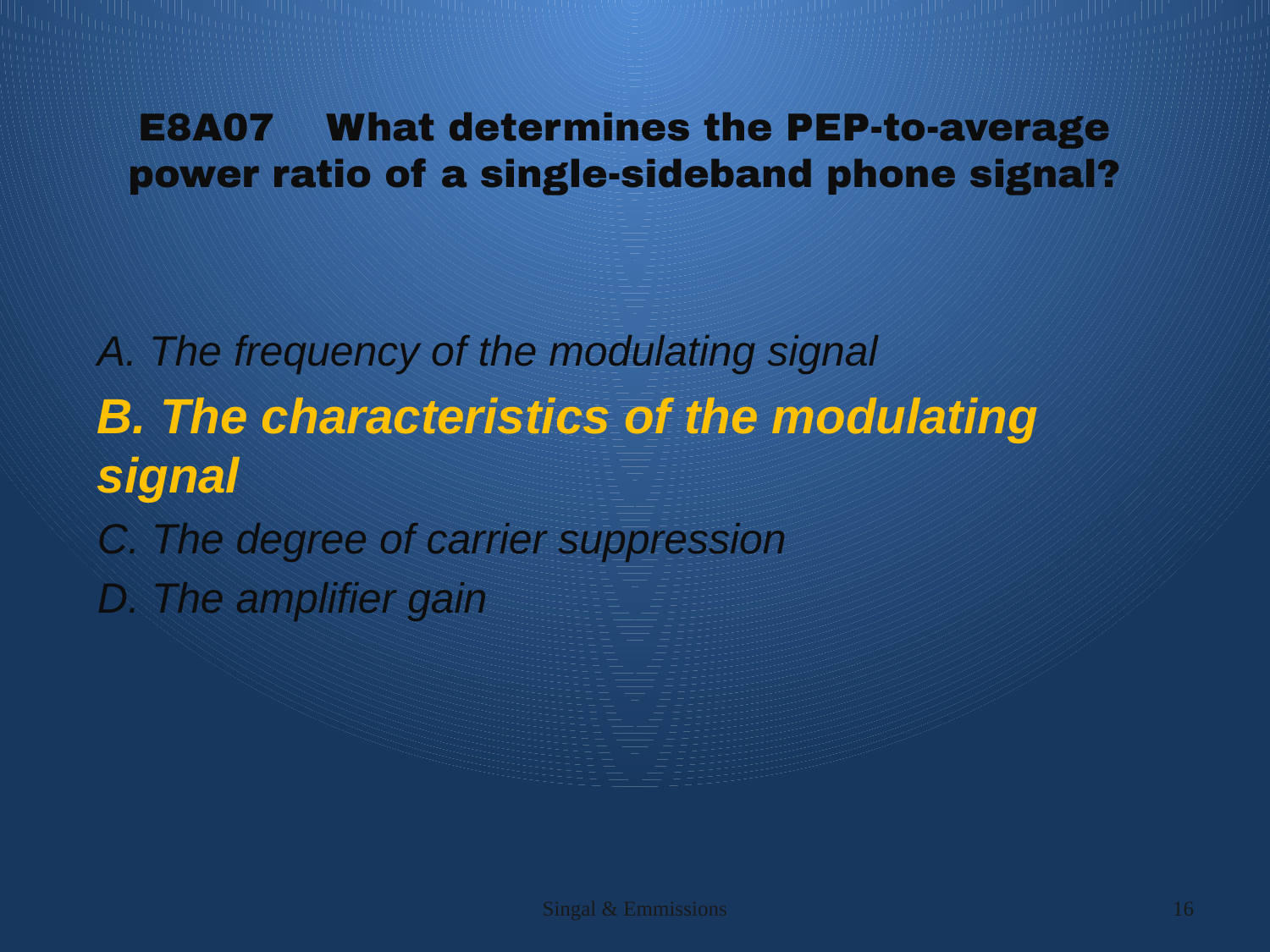

# E8A07    What determines the PEP-to-average power ratio of a single-sideband phone signal?
A. The frequency of the modulating signal
B. The characteristics of the modulating signal
C. The degree of carrier suppression
D. The amplifier gain
Singal & Emmissions
16